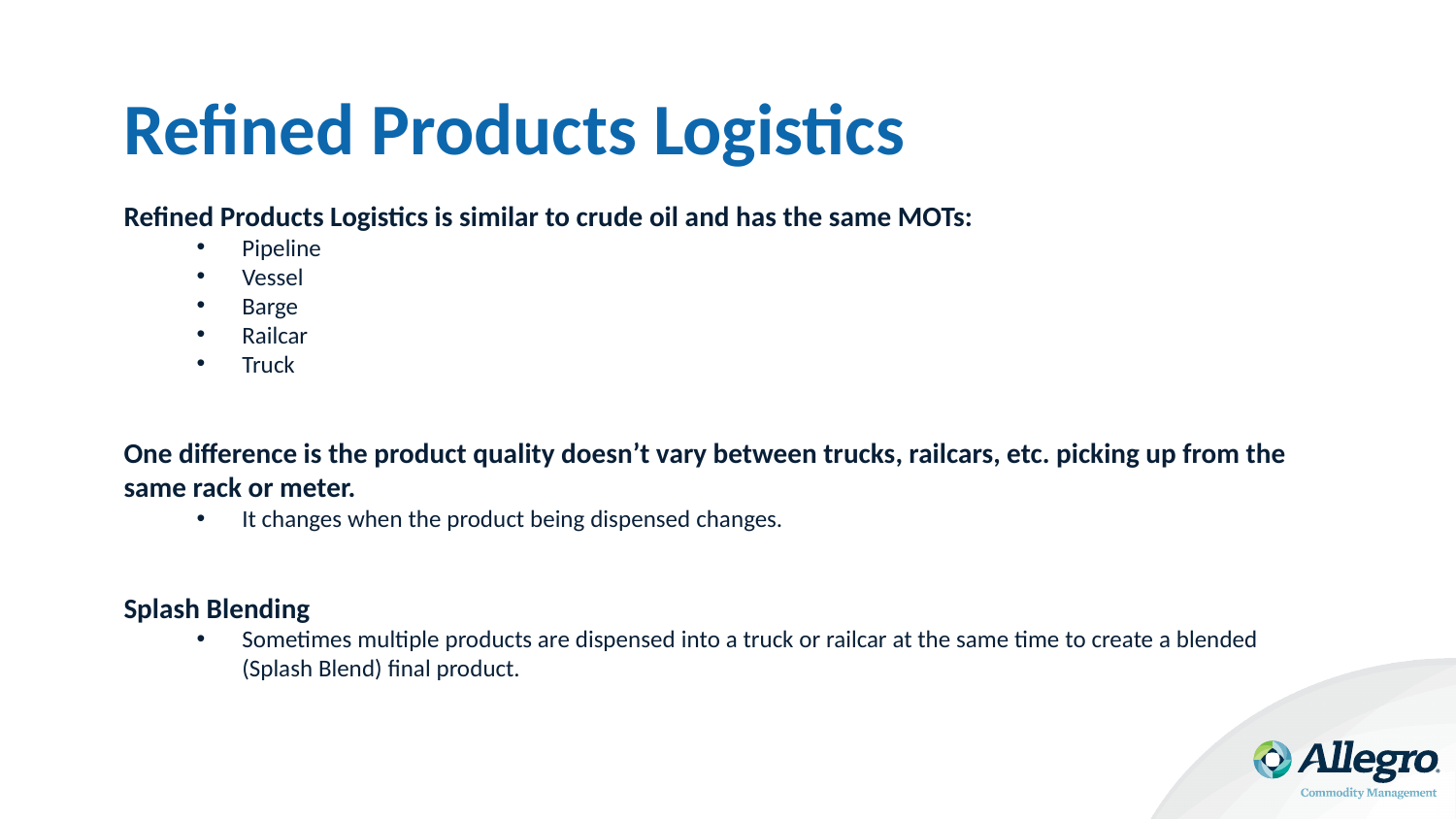

# Refined Products Logistics
Refined Products Logistics is similar to crude oil and has the same MOTs:
Pipeline
Vessel
Barge
Railcar
Truck

One difference is the product quality doesn’t vary between trucks, railcars, etc. picking up from the same rack or meter.
It changes when the product being dispensed changes.

Splash Blending
Sometimes multiple products are dispensed into a truck or railcar at the same time to create a blended (Splash Blend) final product.